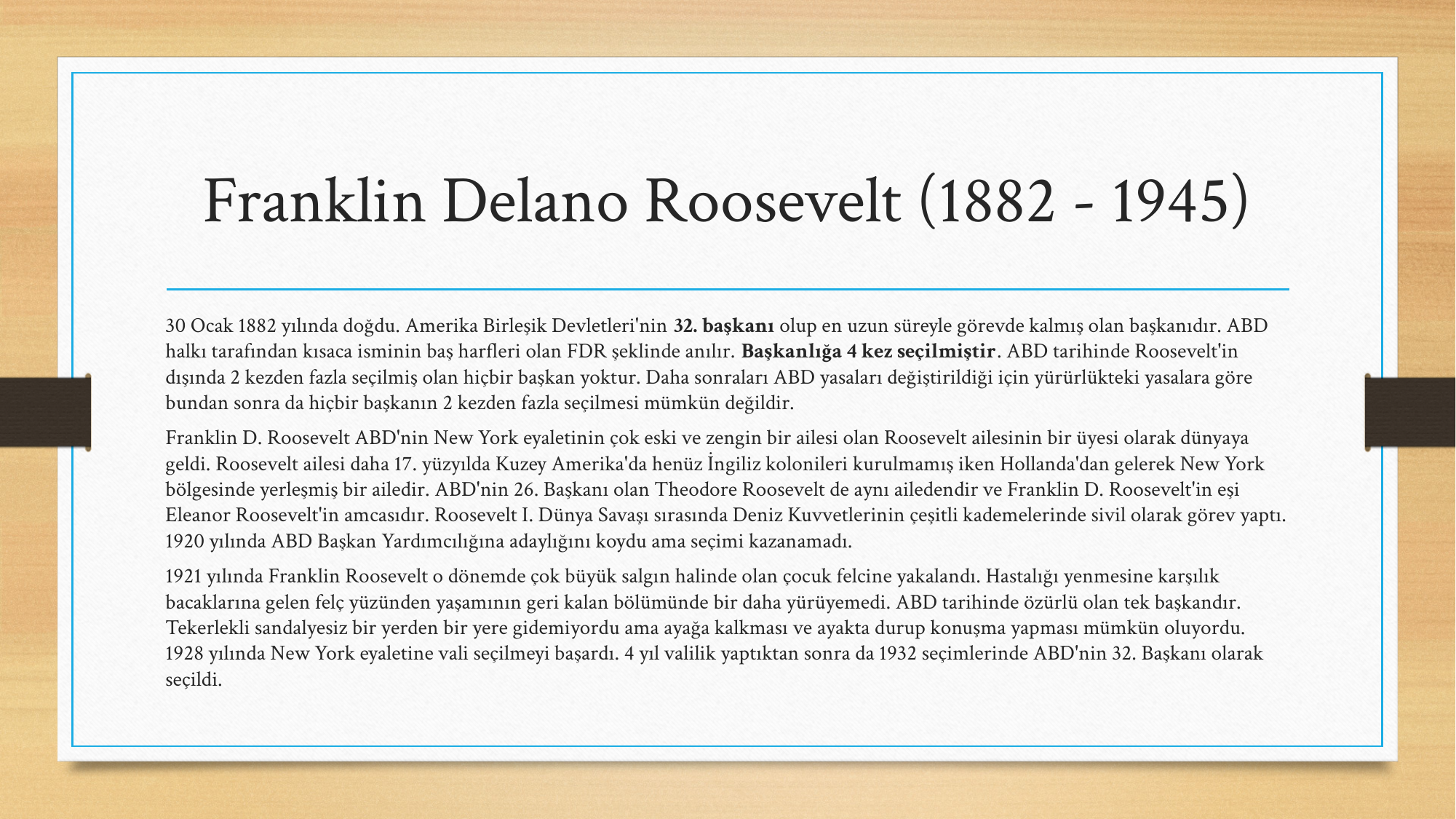

# Franklin Delano Roosevelt (1882 - 1945)
30 Ocak 1882 yılında doğdu. Amerika Birleşik Devletleri'nin 32. başkanı olup en uzun süreyle görevde kalmış olan başkanıdır. ABD halkı tarafından kısaca isminin baş harfleri olan FDR şeklinde anılır. Başkanlığa 4 kez seçilmiştir. ABD tarihinde Roosevelt'in dışında 2 kezden fazla seçilmiş olan hiçbir başkan yoktur. Daha sonraları ABD yasaları değiştirildiği için yürürlükteki yasalara göre bundan sonra da hiçbir başkanın 2 kezden fazla seçilmesi mümkün değildir.
Franklin D. Roosevelt ABD'nin New York eyaletinin çok eski ve zengin bir ailesi olan Roosevelt ailesinin bir üyesi olarak dünyaya geldi. Roosevelt ailesi daha 17. yüzyılda Kuzey Amerika'da henüz İngiliz kolonileri kurulmamış iken Hollanda'dan gelerek New York bölgesinde yerleşmiş bir ailedir. ABD'nin 26. Başkanı olan Theodore Roosevelt de aynı ailedendir ve Franklin D. Roosevelt'in eşi Eleanor Roosevelt'in amcasıdır. Roosevelt I. Dünya Savaşı sırasında Deniz Kuvvetlerinin çeşitli kademelerinde sivil olarak görev yaptı. 1920 yılında ABD Başkan Yardımcılığına adaylığını koydu ama seçimi kazanamadı.
1921 yılında Franklin Roosevelt o dönemde çok büyük salgın halinde olan çocuk felcine yakalandı. Hastalığı yenmesine karşılık bacaklarına gelen felç yüzünden yaşamının geri kalan bölümünde bir daha yürüyemedi. ABD tarihinde özürlü olan tek başkandır. Tekerlekli sandalyesiz bir yerden bir yere gidemiyordu ama ayağa kalkması ve ayakta durup konuşma yapması mümkün oluyordu. 1928 yılında New York eyaletine vali seçilmeyi başardı. 4 yıl valilik yaptıktan sonra da 1932 seçimlerinde ABD'nin 32. Başkanı olarak seçildi.